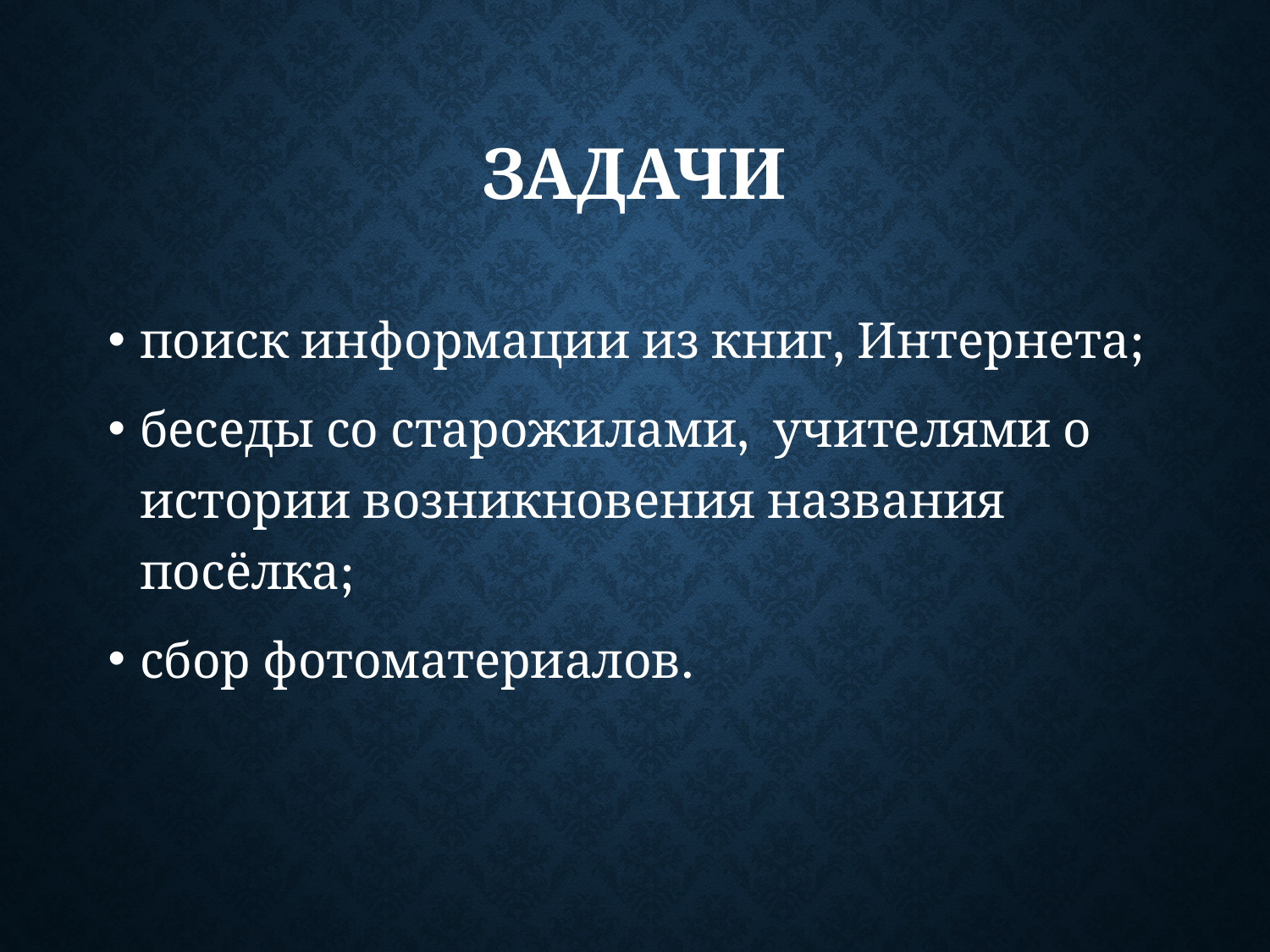

# ЗАДАЧИ
поиск информации из книг, Интернета;
беседы со старожилами,  учителями о истории возникновения названия посёлка;
сбор фотоматериалов.